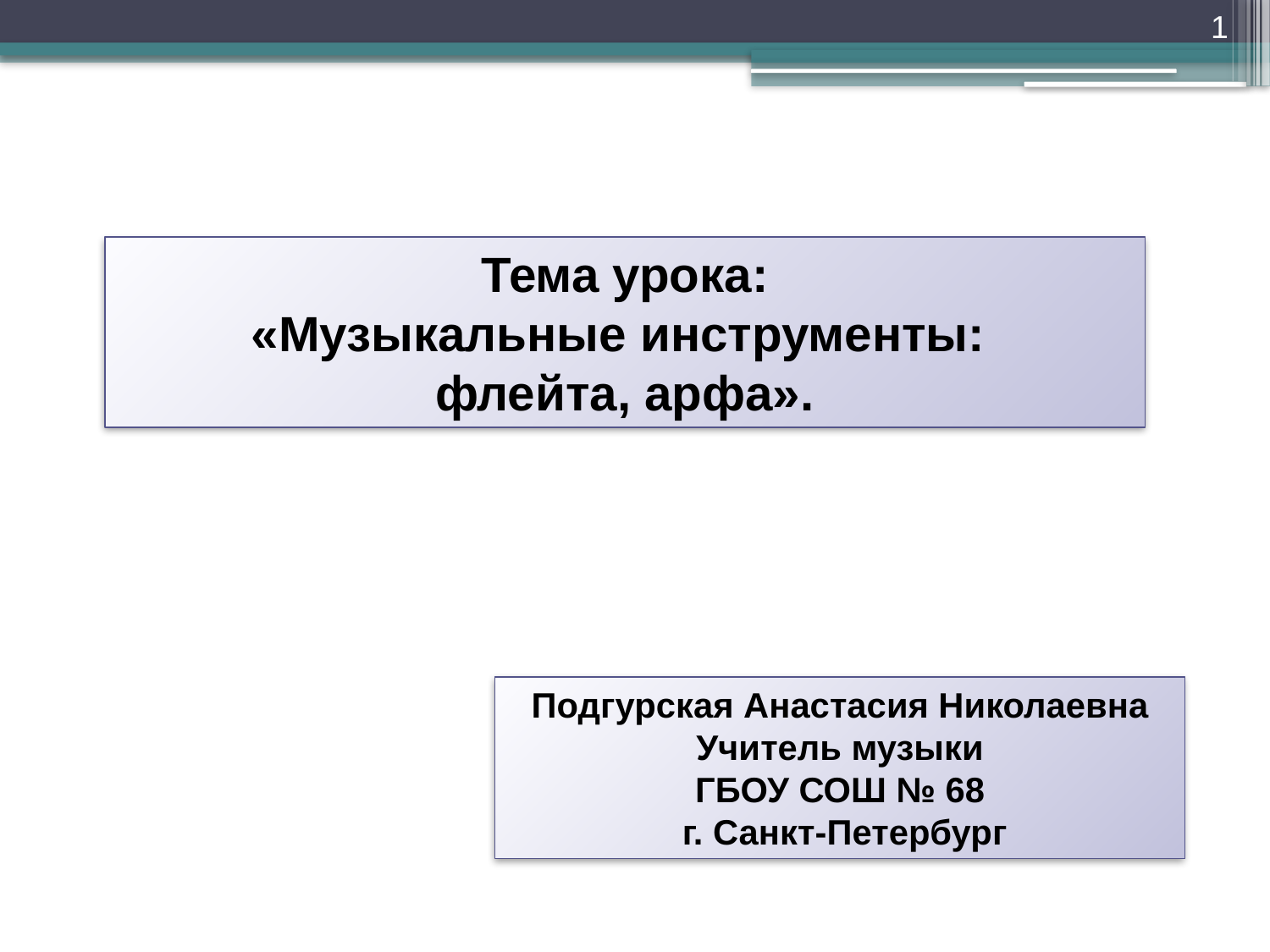

1
Тема урока:
«Музыкальные инструменты:
флейта, арфа».
Подгурская Анастасия Николаевна
Учитель музыки
ГБОУ СОШ № 68
 г. Санкт-Петербург